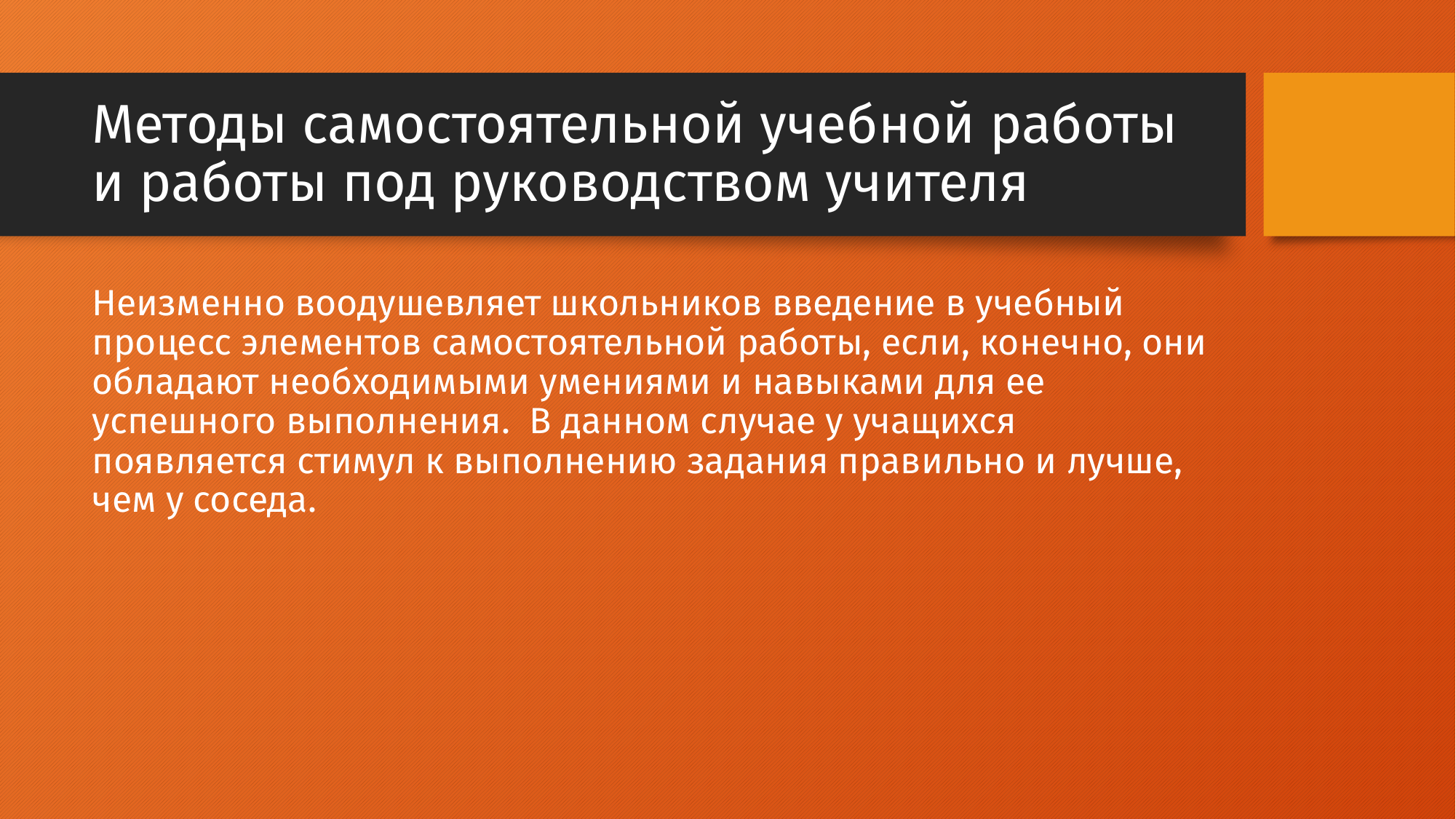

# Методы самостоятельной учебной работы и работы под руководством учителя
Неизменно воодушевляет школьников введение в учебный процесс элементов самостоятельной работы, если, конечно, они обладают необходимыми умениями и навыками для ее успешного выполнения.  В данном случае у учащихся появляется стимул к выполнению задания правильно и лучше, чем у соседа.